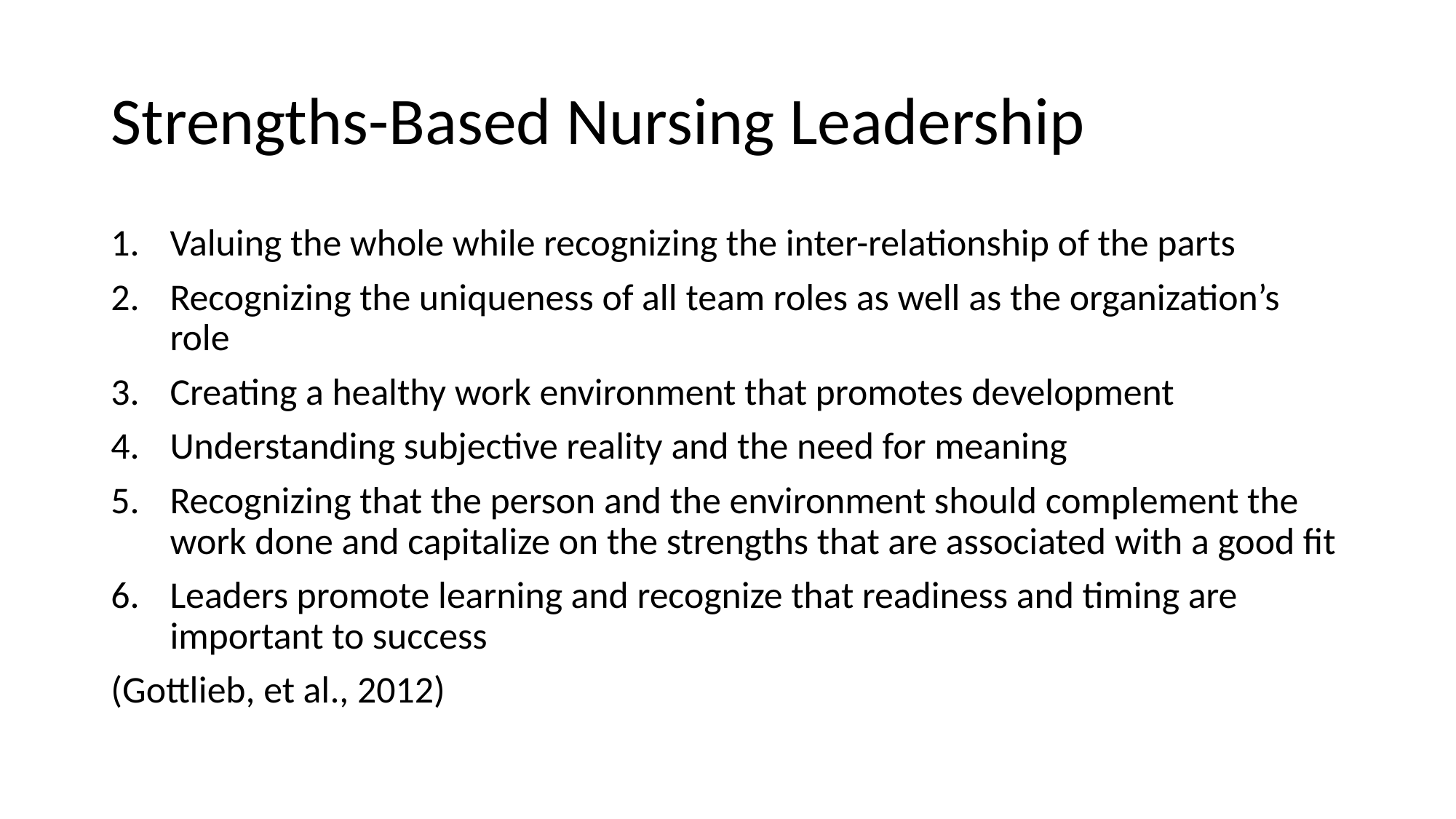

# Strengths-Based Nursing Leadership
Valuing the whole while recognizing the inter-relationship of the parts
Recognizing the uniqueness of all team roles as well as the organization’s role
Creating a healthy work environment that promotes development
Understanding subjective reality and the need for meaning
Recognizing that the person and the environment should complement the work done and capitalize on the strengths that are associated with a good fit
Leaders promote learning and recognize that readiness and timing are important to success
(Gottlieb, et al., 2012)